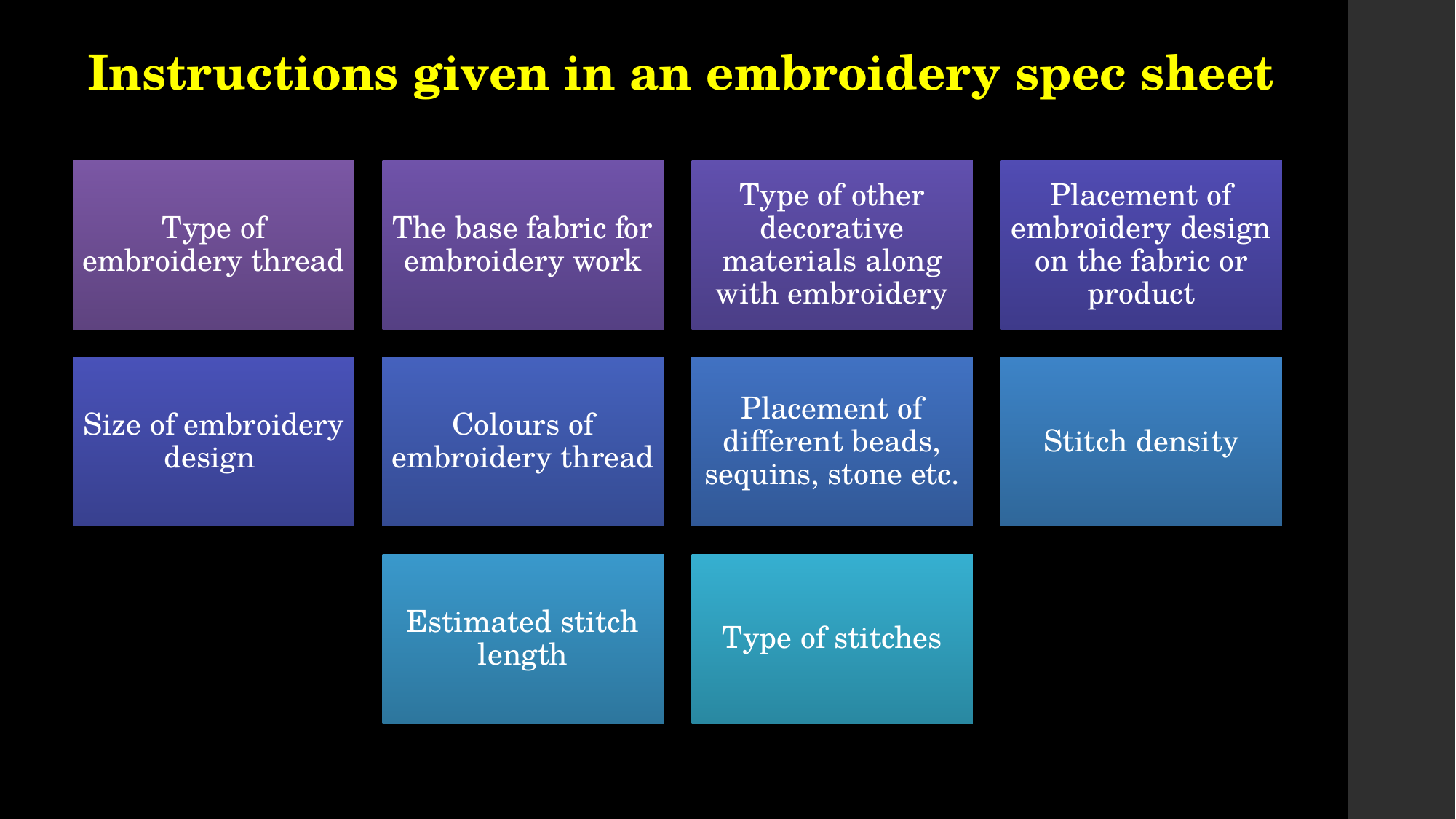

# Instructions given in an embroidery spec sheet
Type of embroidery thread
The base fabric for embroidery work
Type of other decorative materials along with embroidery
Placement of embroidery design on the fabric or product
Size of embroidery design
Colours of embroidery thread
Placement of different beads, sequins, stone etc.
Stitch density
Estimated stitch length
Type of stitches